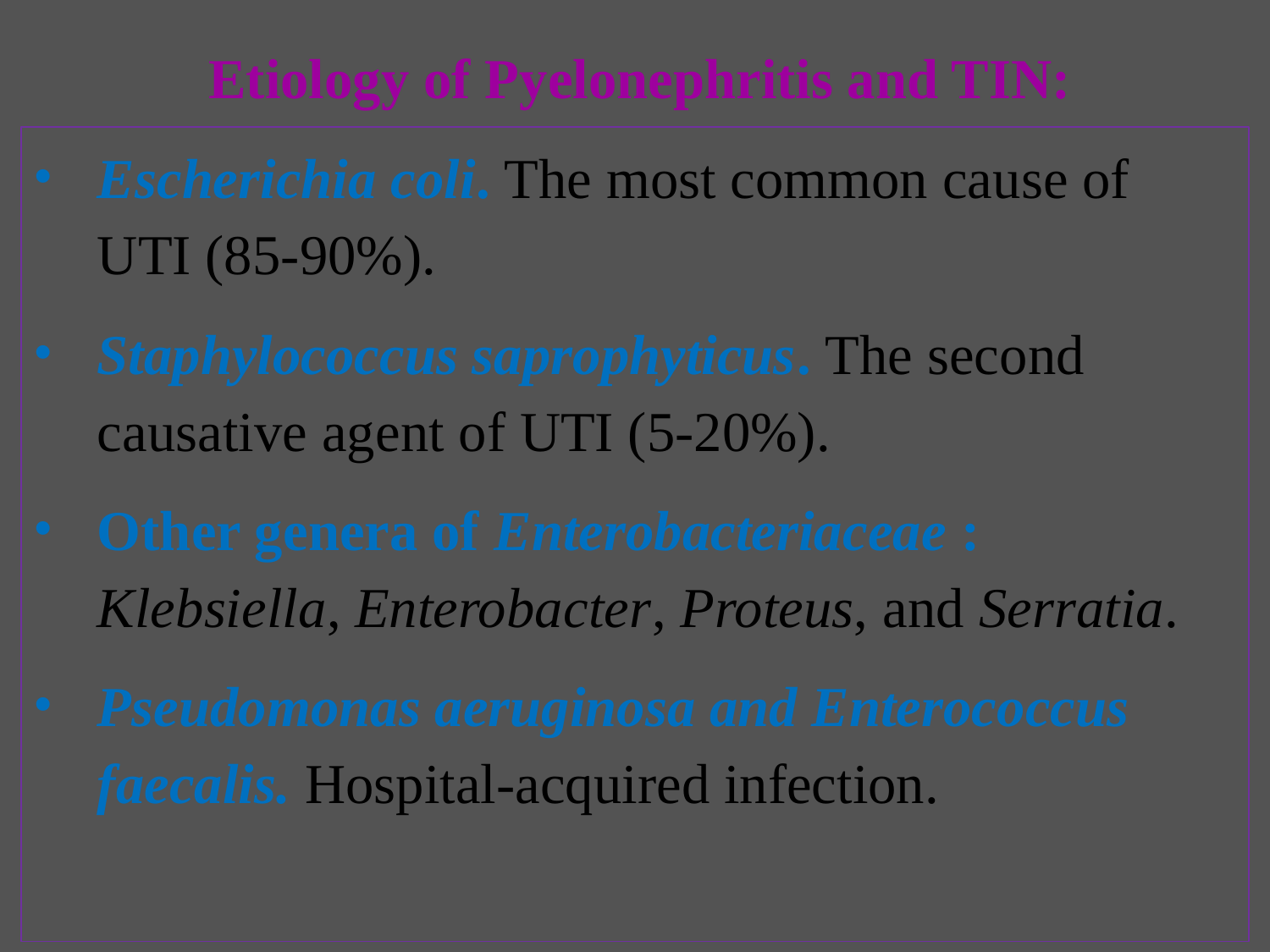

# Etiology of Pyelonephritis and TIN:
Escherichia coli. The most common cause of  UTI (85-90%).
Staphylococcus saprophyticus. The second causative agent of UTI (5-20%).
Other genera of Enterobacteriaceae : Klebsiella, Enterobacter, Proteus, and Serratia.
Pseudomonas aeruginosa and Enterococcus faecalis. Hospital-acquired infection.